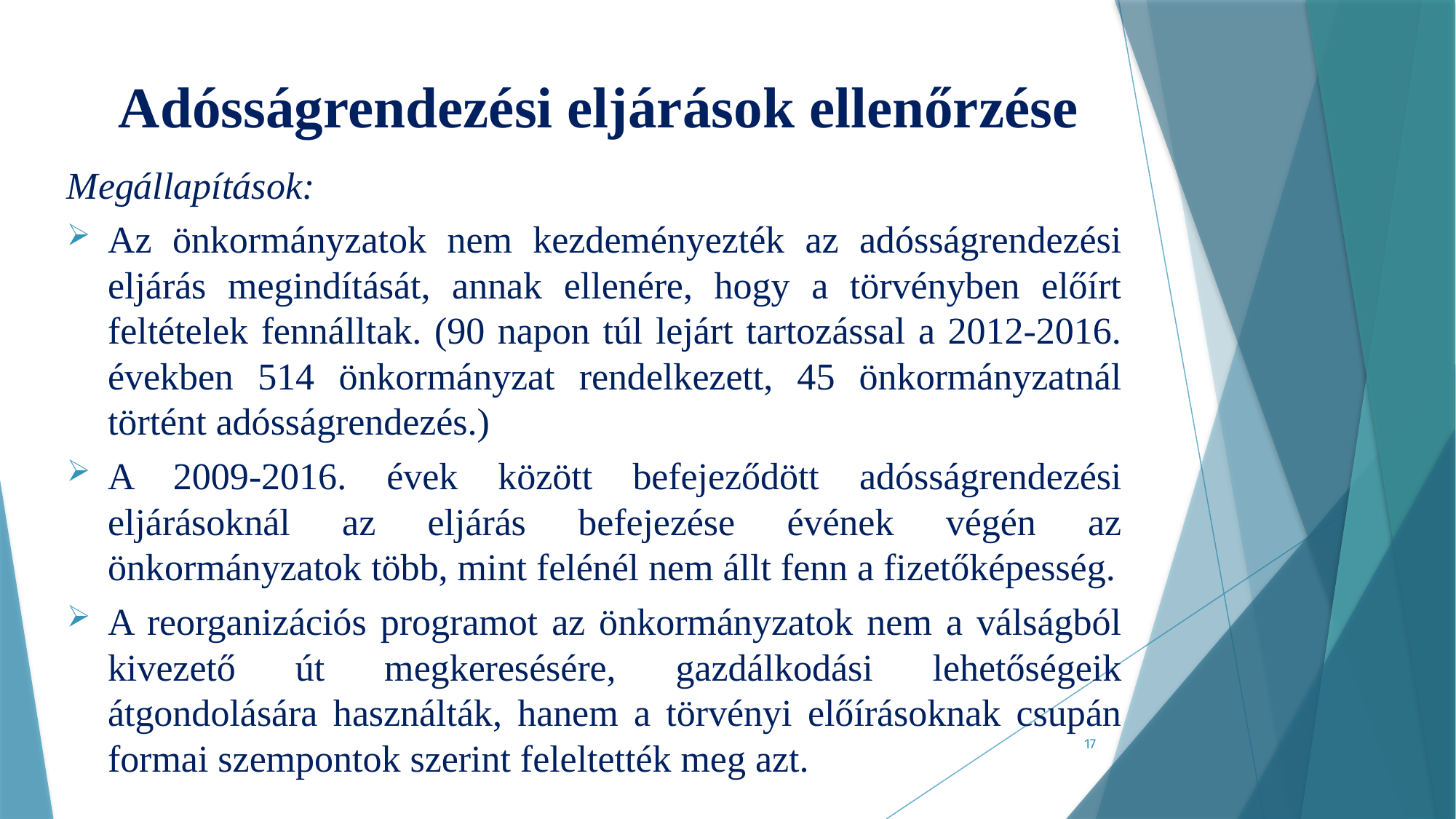

# Adósságrendezési eljárások ellenőrzése
Megállapítások:
Az önkormányzatok nem kezdeményezték az adósságrendezési eljárás megindítását, annak ellenére, hogy a törvényben előírt feltételek fennálltak. (90 napon túl lejárt tartozással a 2012-2016. években 514 önkormányzat rendelkezett, 45 önkormányzatnál történt adósságrendezés.)
A 2009-2016. évek között befejeződött adósságrendezési eljárásoknál az eljárás befejezése évének végén az önkormányzatok több, mint felénél nem állt fenn a fizetőképesség.
A reorganizációs programot az önkormányzatok nem a válságból kivezető út megkeresésére, gazdálkodási lehetőségeik átgondolására használták, hanem a törvényi előírásoknak csupán formai szempontok szerint feleltették meg azt.
17